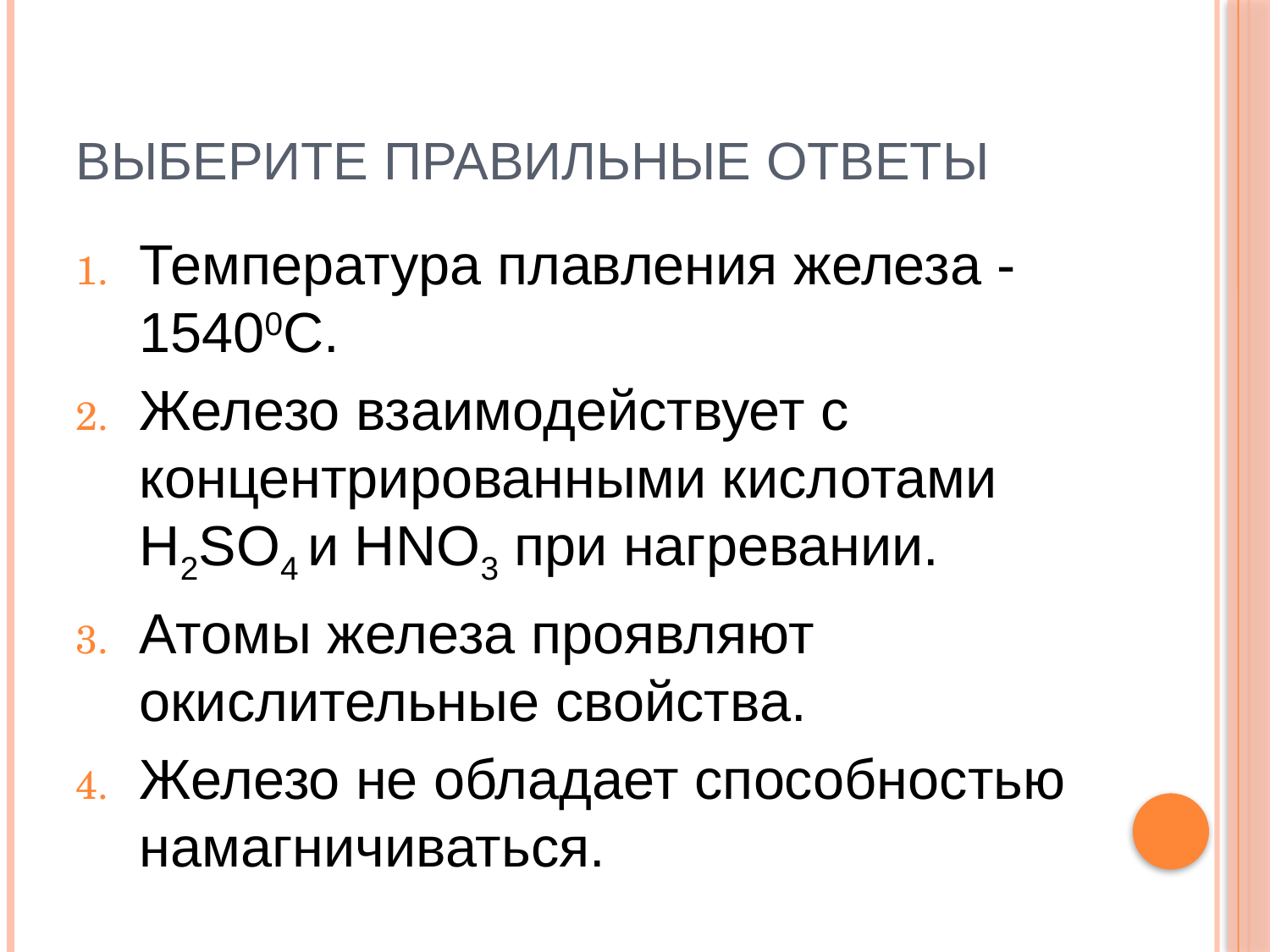

# Выберите правильные ответы
Температура плавления железа - 15400С.
Железо взаимодействует с концентрированными кислотами H2SO4 и HNO3 при нагревании.
Атомы железа проявляют окислительные свойства.
Железо не обладает способностью намагничиваться.